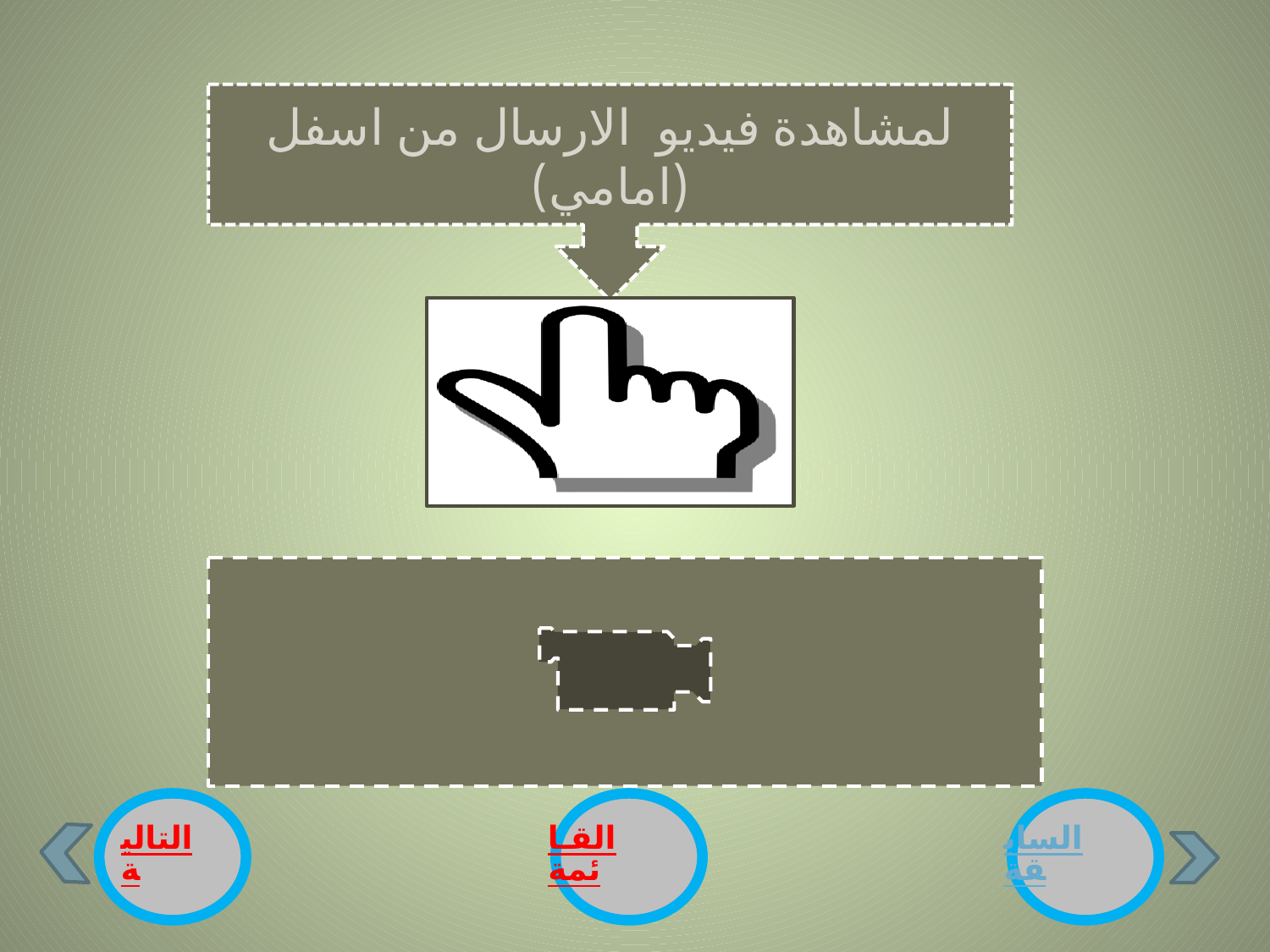

لمشاهدة فيديو  الارسال من اسفل (امامي)

التالية
القـائمة
السابقة